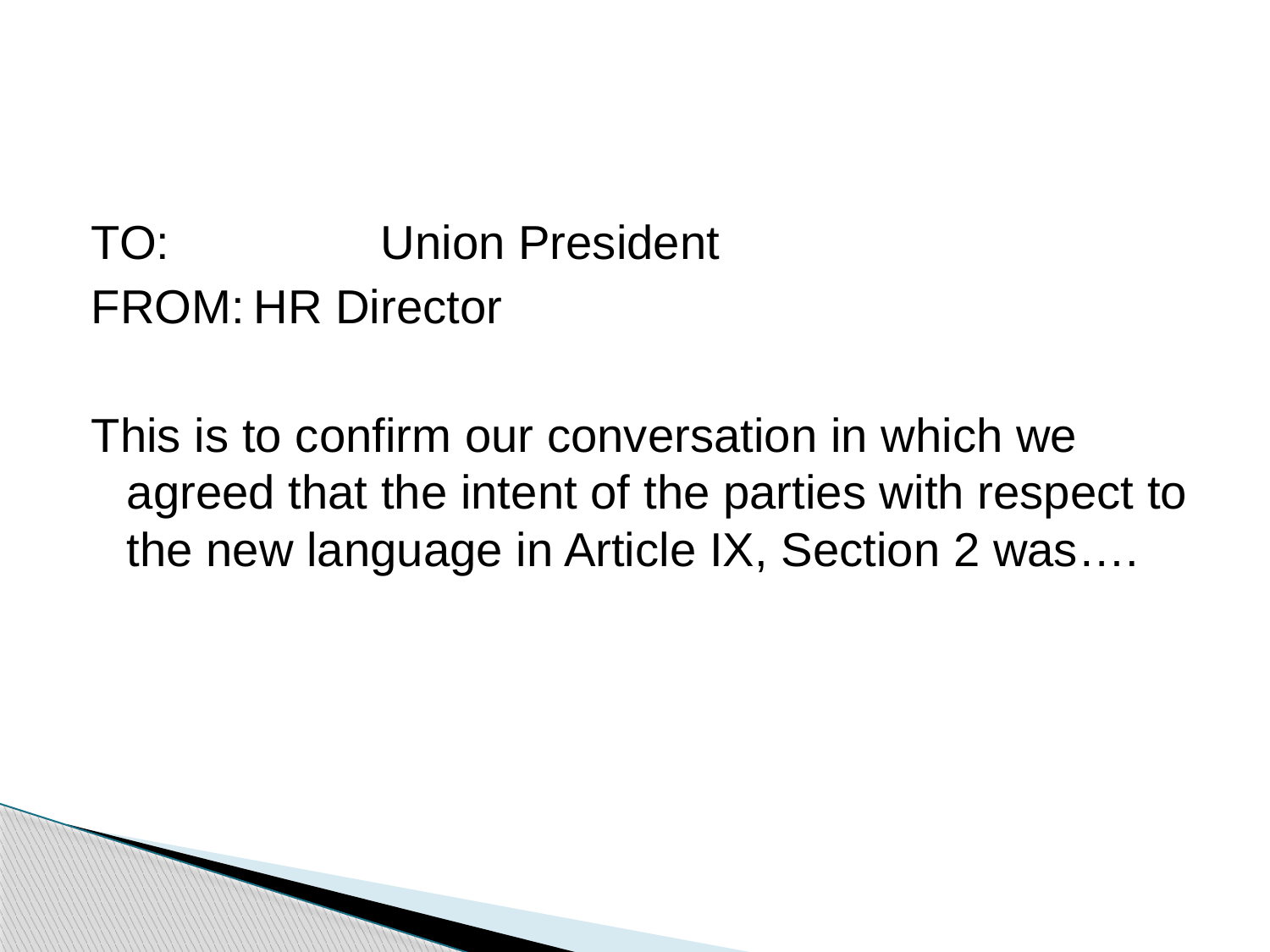

TO:		Union President
FROM:	HR Director

This is to confirm our conversation in which we agreed that the intent of the parties with respect to the new language in Article IX, Section 2 was….